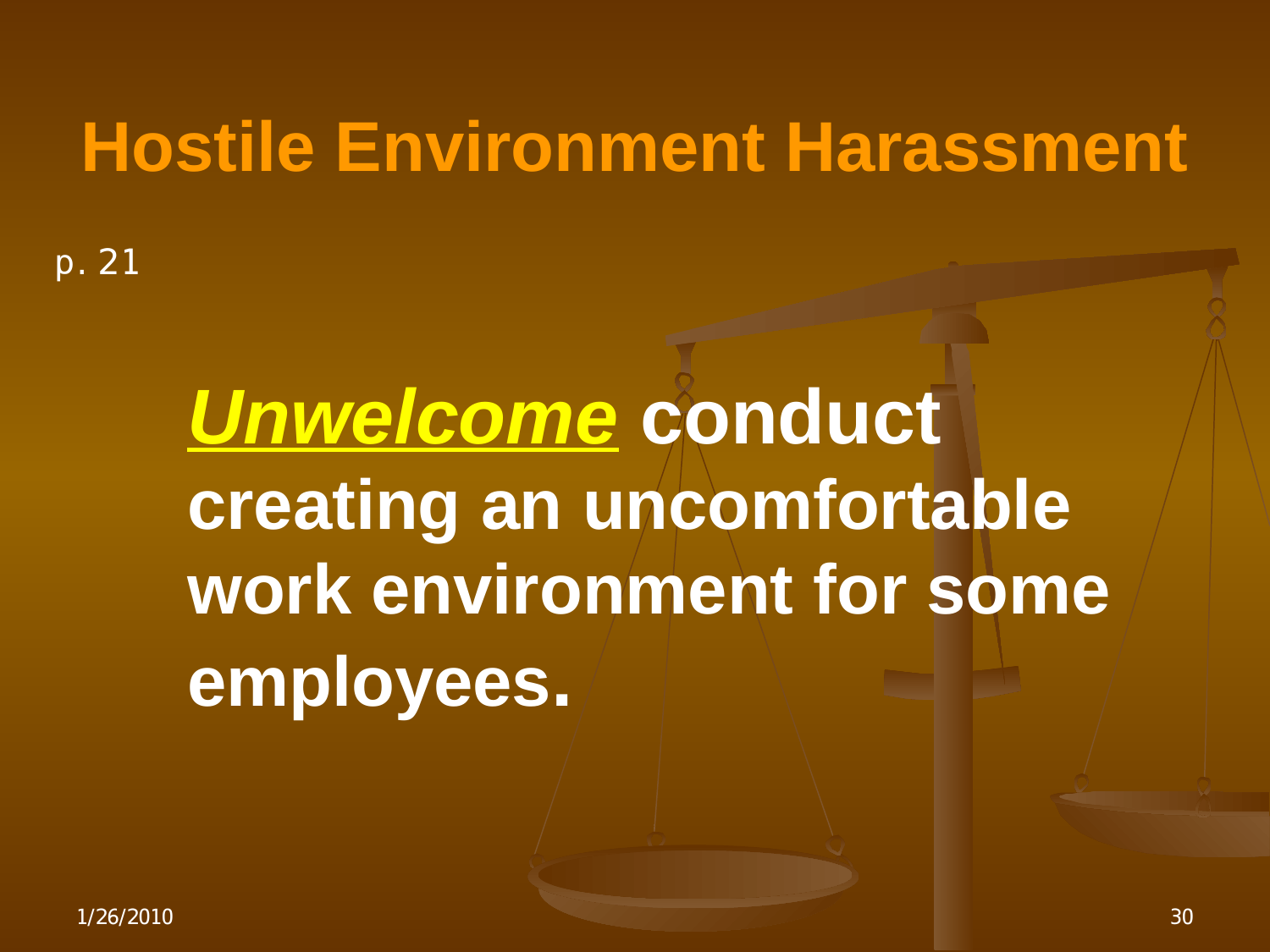

# Hostile Environment Harassment
p. 21
	Unwelcome conduct creating an uncomfortable work environment for some employees.
1/26/2010
30